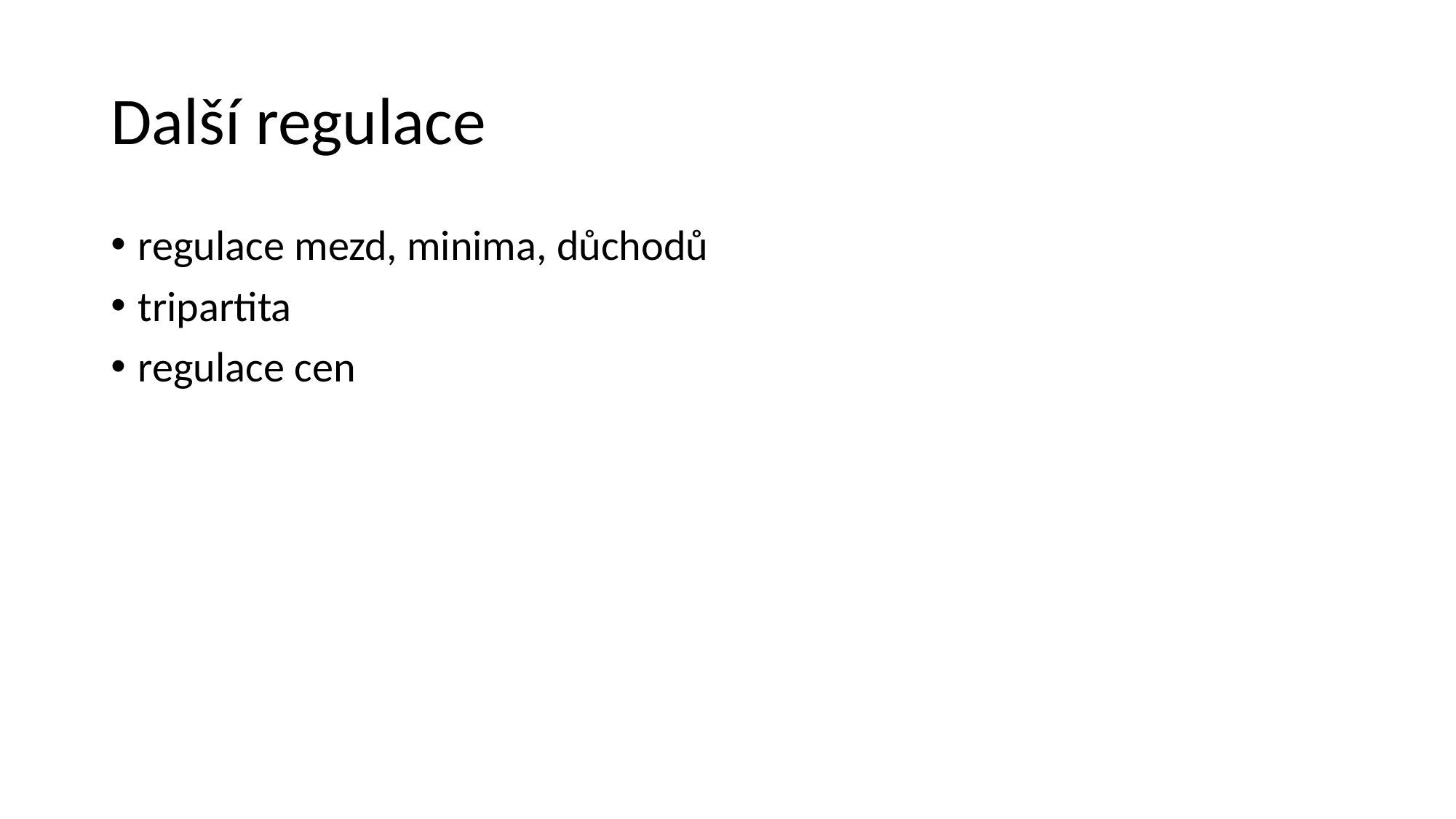

# Další regulace
regulace mezd, minima, důchodů
tripartita
regulace cen